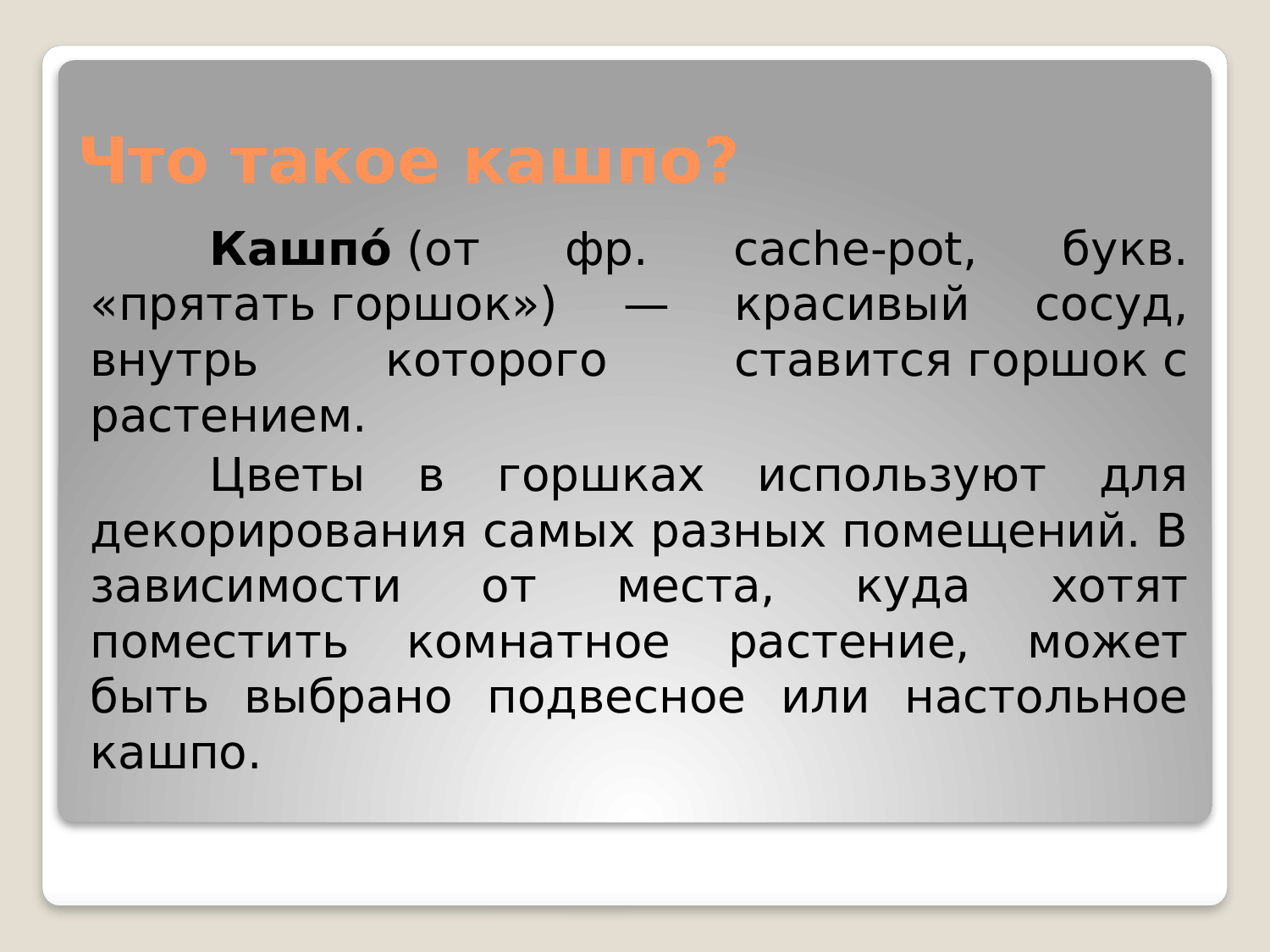

# Что такое кашпо?
	Кашпо́ (от фр. cache-pot, букв. «прятать горшок») — красивый сосуд, внутрь которого ставится горшок с растением.
	Цветы в горшках используют для декорирования самых разных помещений. В зависимости от места, куда хотят поместить комнатное растение, может быть выбрано подвесное или настольное кашпо.